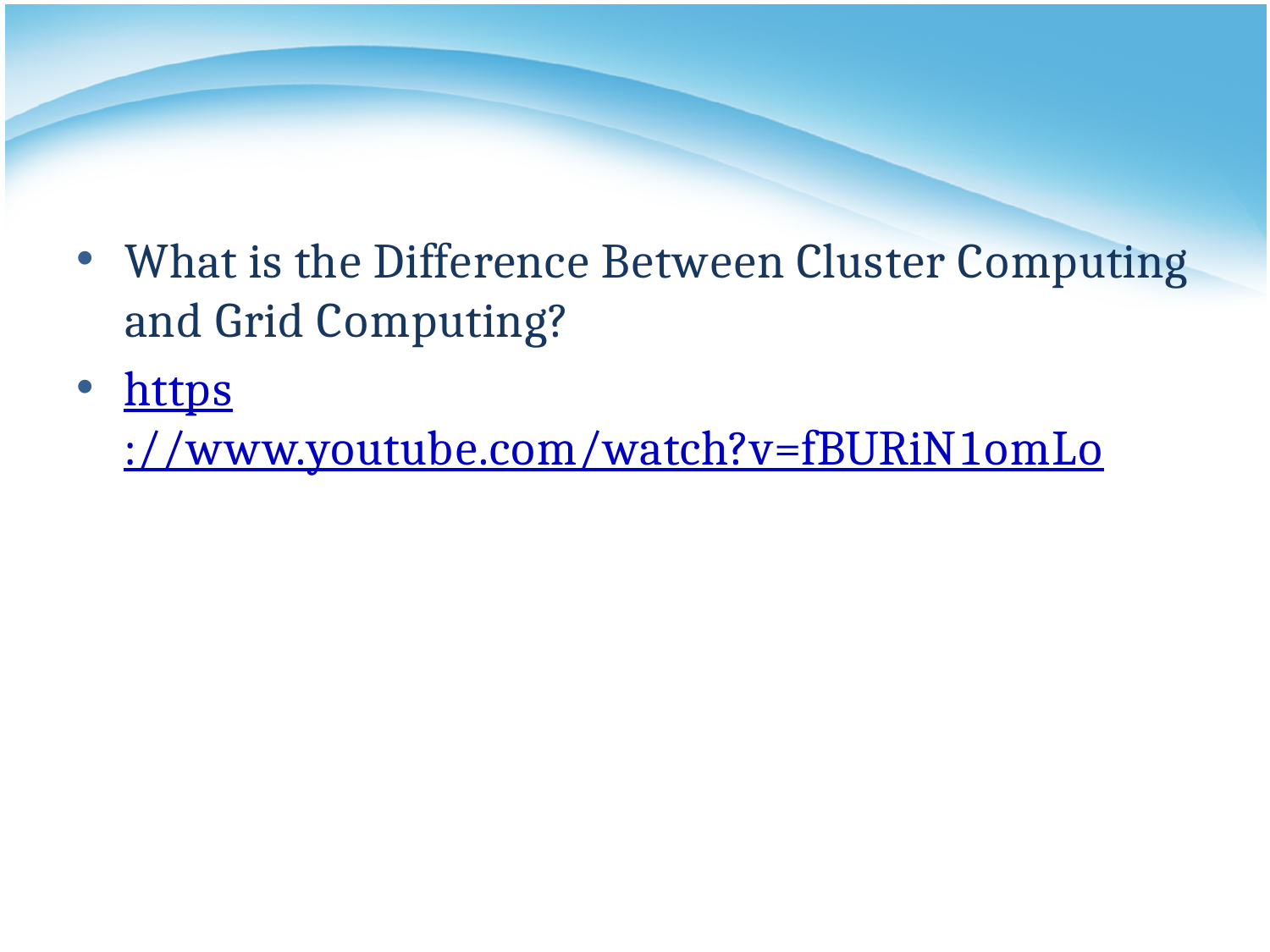

#
What is the Difference Between Cluster Computing and Grid Computing?
https://www.youtube.com/watch?v=fBURiN1omLo